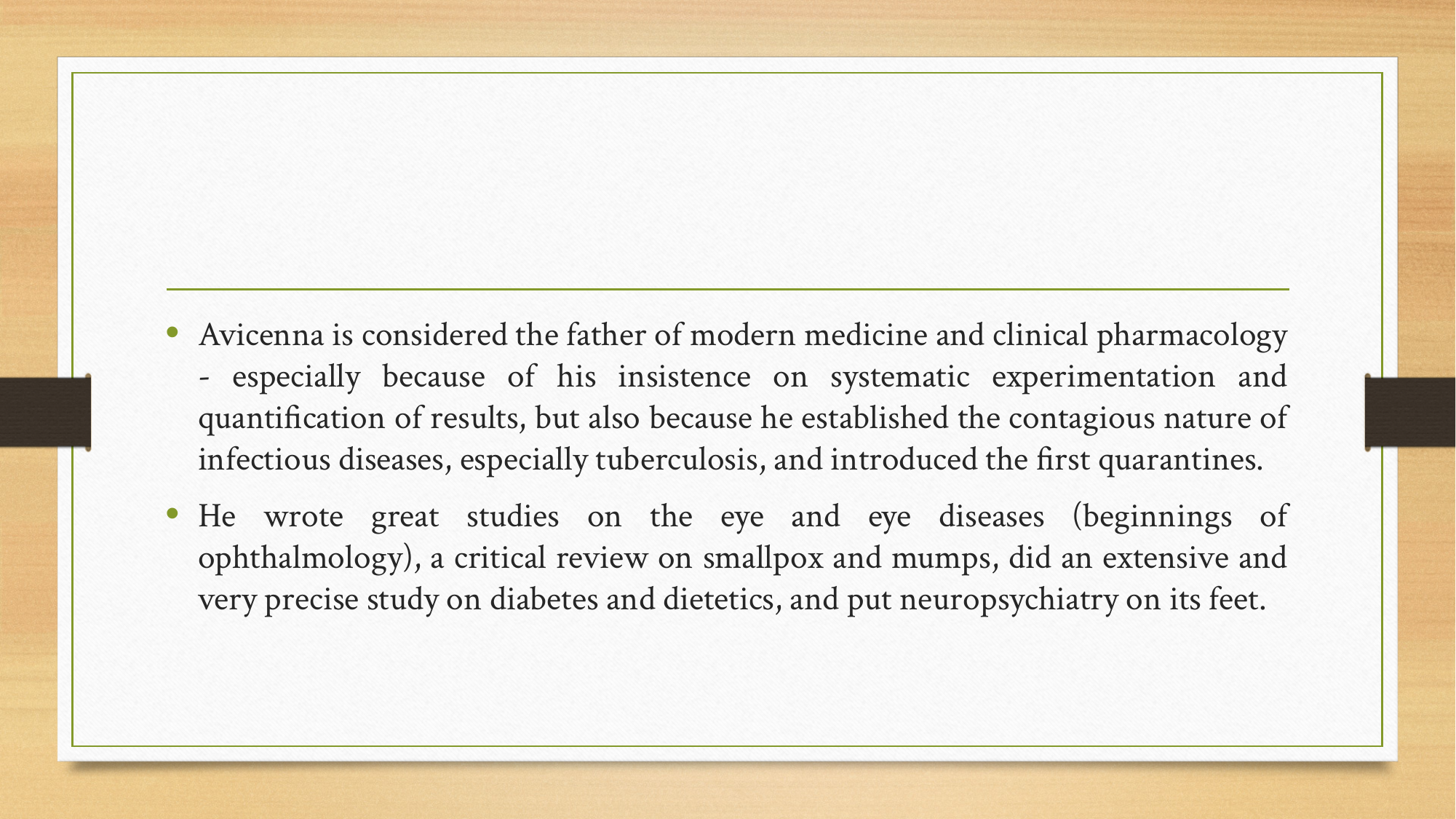

Avicenna is considered the father of modern medicine and clinical pharmacology - especially because of his insistence on systematic experimentation and quantification of results, but also because he established the contagious nature of infectious diseases, especially tuberculosis, and introduced the first quarantines.
He wrote great studies on the eye and eye diseases (beginnings of ophthalmology), a critical review on smallpox and mumps, did an extensive and very precise study on diabetes and dietetics, and put neuropsychiatry on its feet.